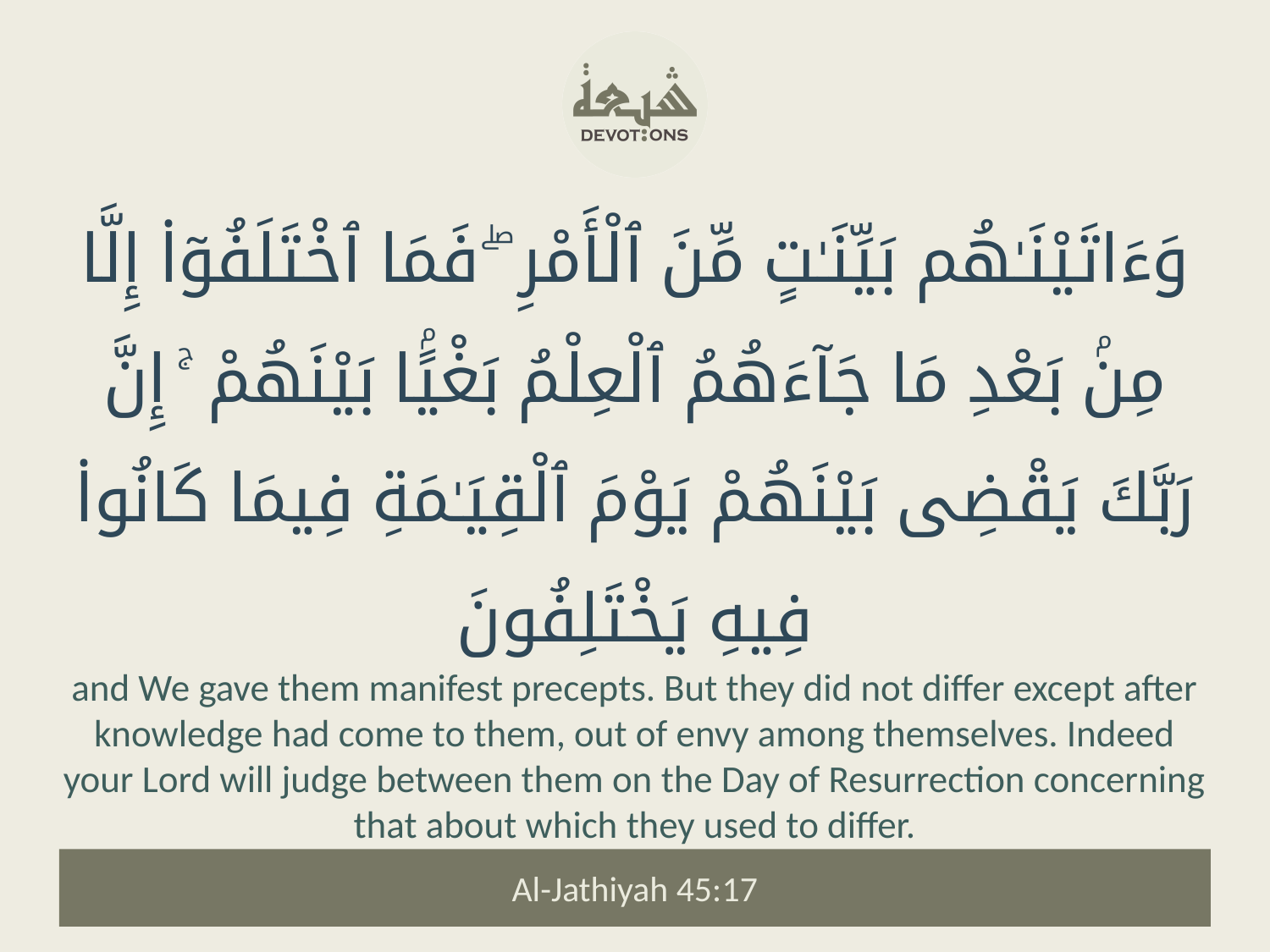

وَءَاتَيْنَـٰهُم بَيِّنَـٰتٍ مِّنَ ٱلْأَمْرِ ۖ فَمَا ٱخْتَلَفُوٓا۟ إِلَّا مِنۢ بَعْدِ مَا جَآءَهُمُ ٱلْعِلْمُ بَغْيًۢا بَيْنَهُمْ ۚ إِنَّ رَبَّكَ يَقْضِى بَيْنَهُمْ يَوْمَ ٱلْقِيَـٰمَةِ فِيمَا كَانُوا۟ فِيهِ يَخْتَلِفُونَ
and We gave them manifest precepts. But they did not differ except after knowledge had come to them, out of envy among themselves. Indeed your Lord will judge between them on the Day of Resurrection concerning that about which they used to differ.
Al-Jathiyah 45:17